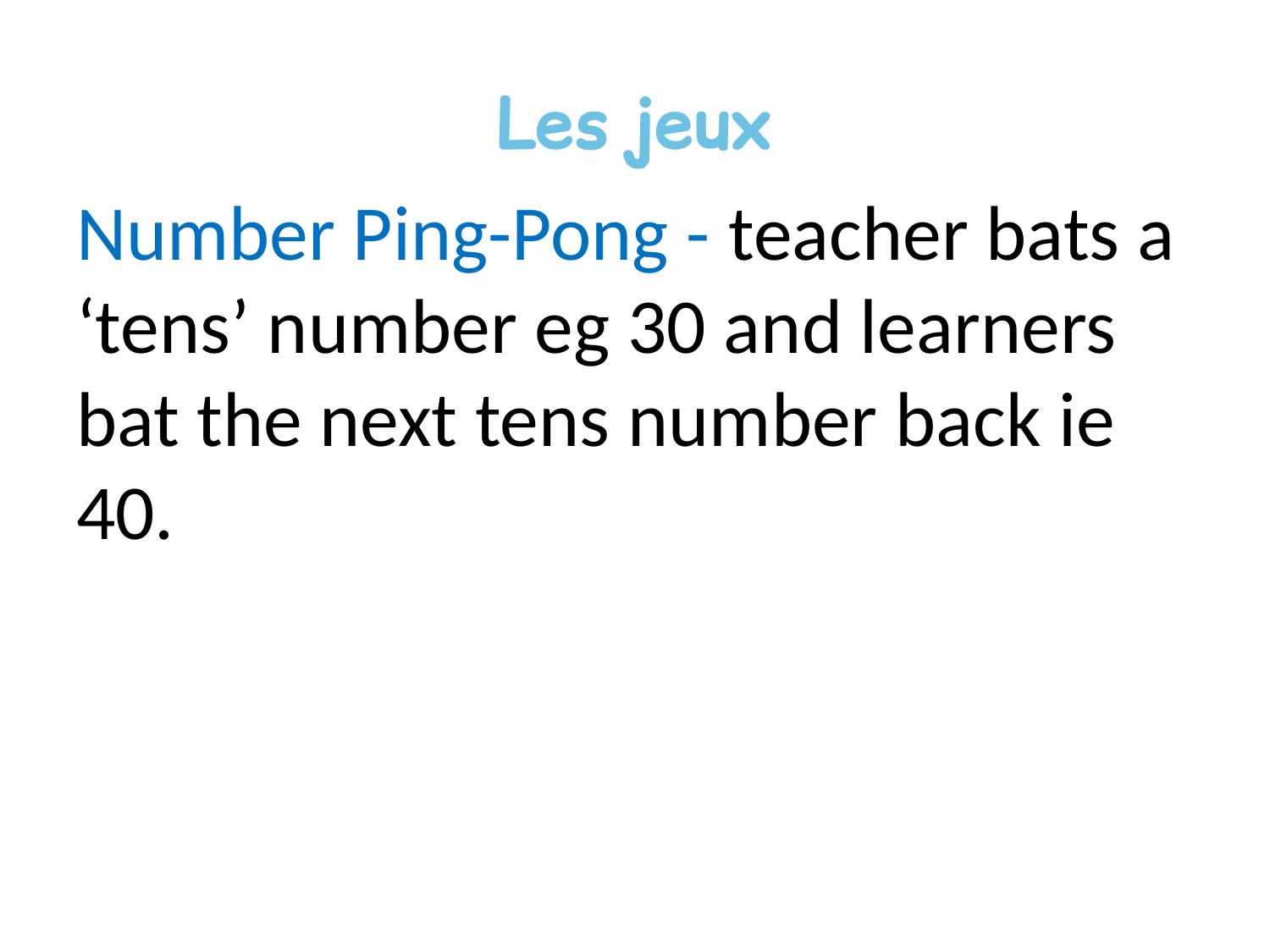

# Les jeux
Number Ping-Pong - teacher bats a ‘tens’ number eg 30 and learners bat the next tens number back ie 40.